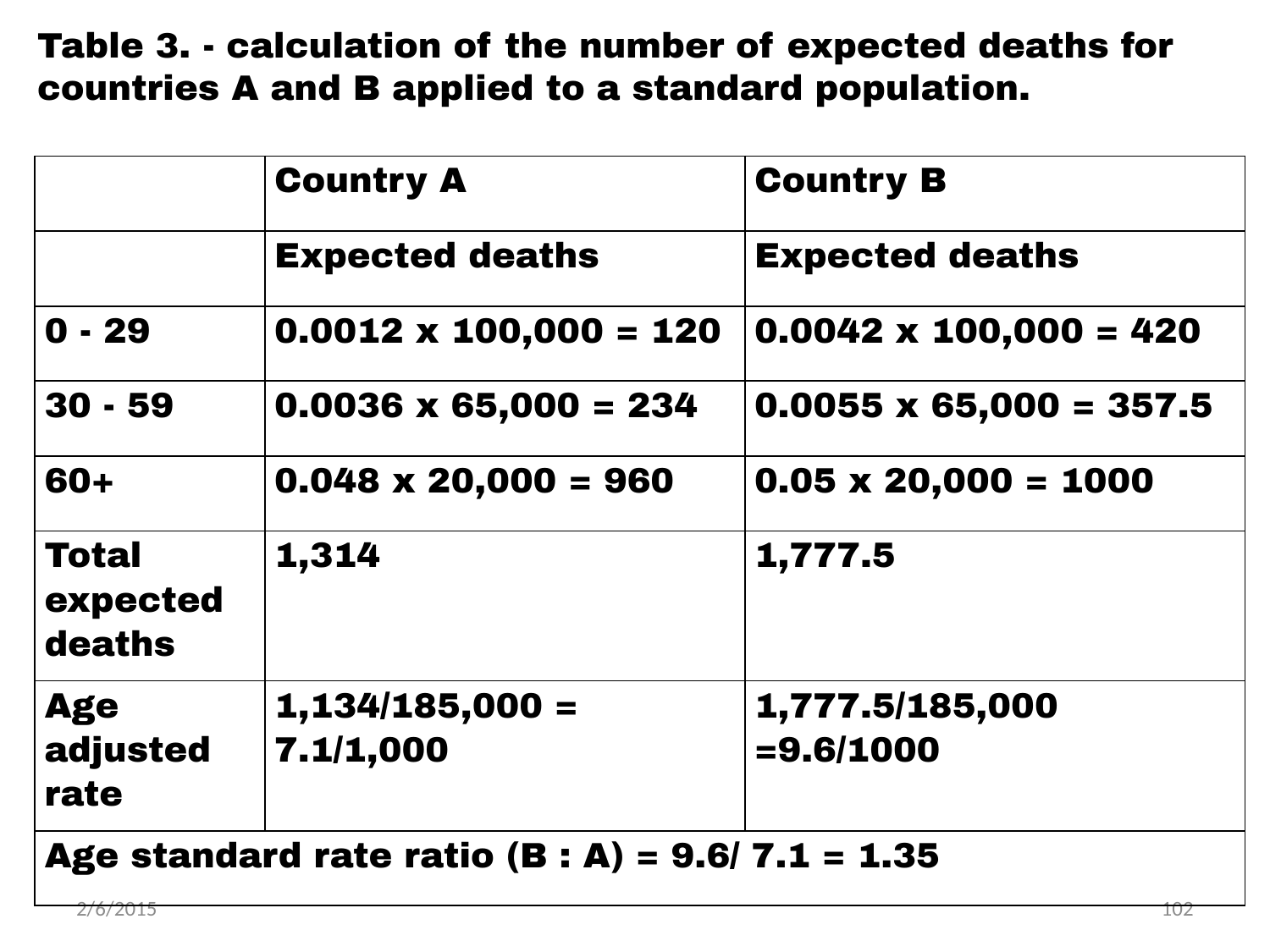

Table 3. - calculation of the number of expected deaths for countries A and B applied to a standard population.
|  | Country A | Country B |
| --- | --- | --- |
|  | Expected deaths | Expected deaths |
| 0 - 29 | 0.0012 x 100,000 = 120 | 0.0042 x 100,000 = 420 |
| 30 - 59 | 0.0036 x 65,000 = 234 | 0.0055 x 65,000 = 357.5 |
| 60+ | 0.048 x 20,000 = 960 | 0.05 x 20,000 = 1000 |
| Total expected deaths | 1,314 | 1,777.5 |
| Age adjusted rate | 1,134/185,000 = 7.1/1,000 | 1,777.5/185,000 =9.6/1000 |
| Age standard rate ratio (B : A) = 9.6/ 7.1 = 1.35 |  |  |
2/6/2015
102